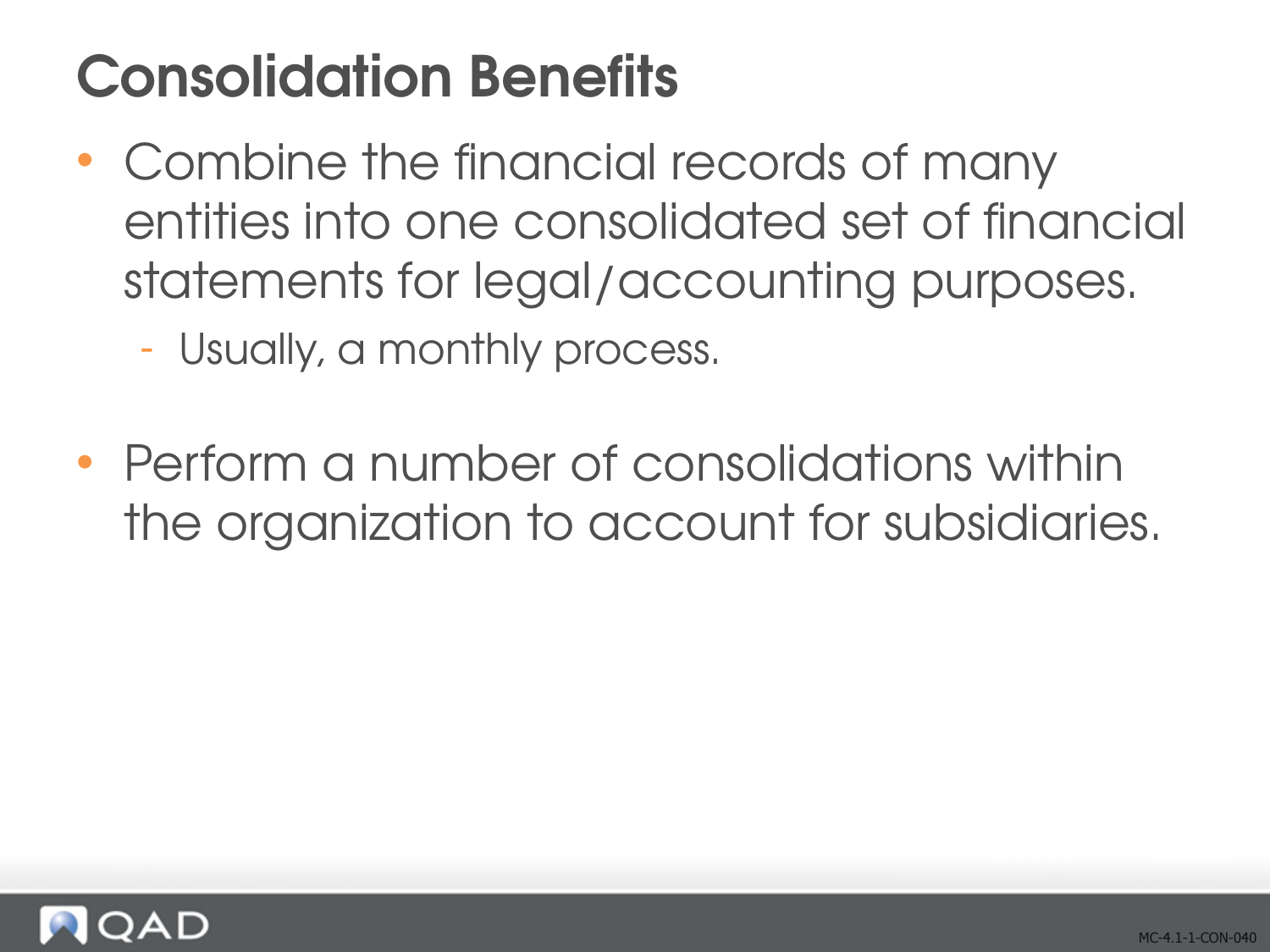

# Consolidation Benefits
Combine the financial records of many entities into one consolidated set of financial statements for legal/accounting purposes.
Usually, a monthly process.
Perform a number of consolidations within the organization to account for subsidiaries.

MC-4.1-1-CON-040